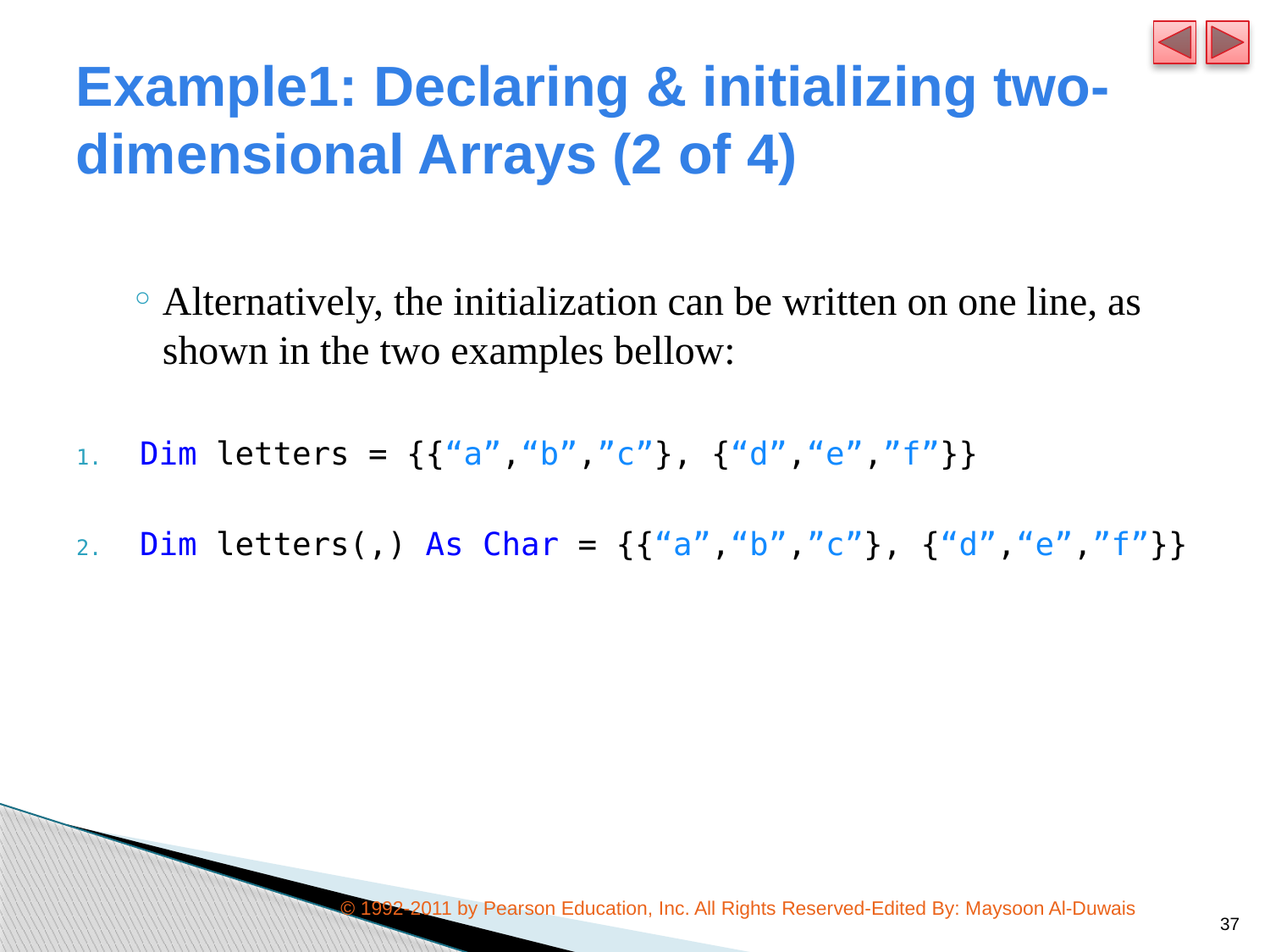

# Example1: Declaring & initializing two-dimensional Arrays (2 of 4)
Alternatively, the initialization can be written on one line, as shown in the two examples bellow:

Dim letters = {{“a”,“b”,”c”}, {“d”,“e”,”f”}}

Dim letters(,) As Char = {{“a”,“b”,”c”}, {“d”,“e”,”f”}}
© 1992-2011 by Pearson Education, Inc. All Rights Reserved-Edited By: Maysoon Al-Duwais
37